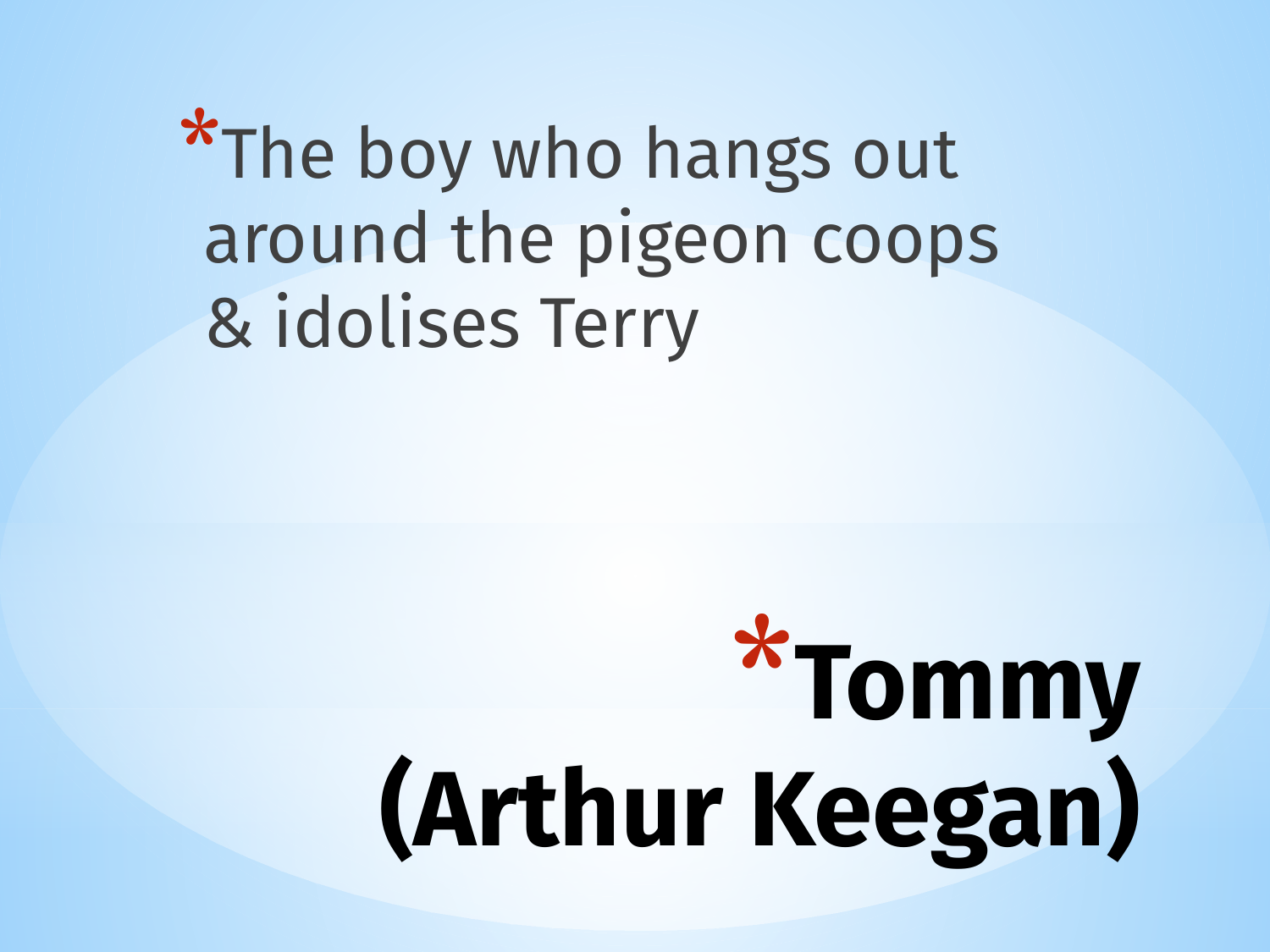

The boy who hangs out around the pigeon coops & idolises Terry
# Tommy (Arthur Keegan)